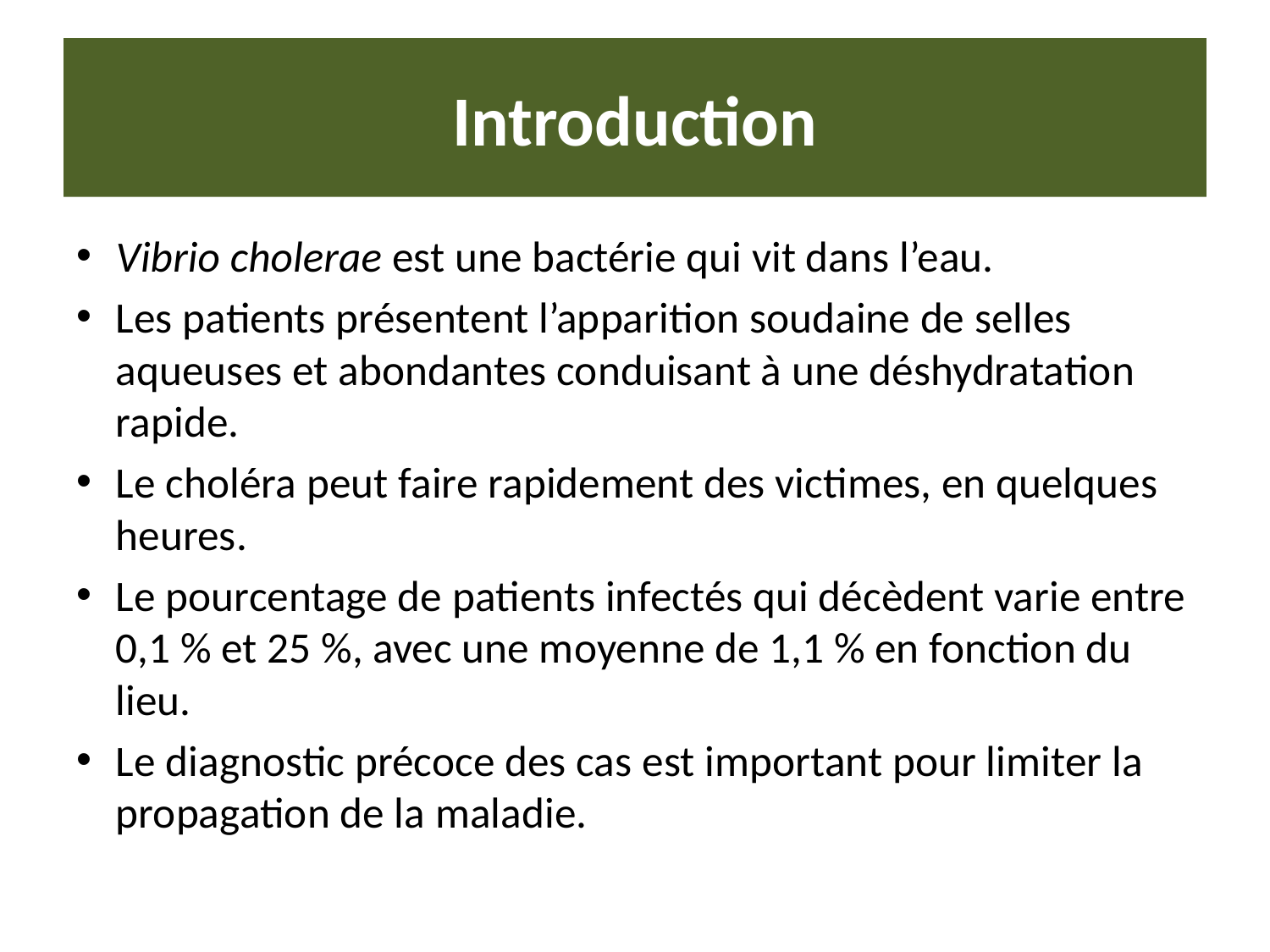

# Introduction
Vibrio cholerae est une bactérie qui vit dans l’eau.
Les patients présentent l’apparition soudaine de selles aqueuses et abondantes conduisant à une déshydratation rapide.
Le choléra peut faire rapidement des victimes, en quelques heures.
Le pourcentage de patients infectés qui décèdent varie entre 0,1 % et 25 %, avec une moyenne de 1,1 % en fonction du lieu.
Le diagnostic précoce des cas est important pour limiter la propagation de la maladie.